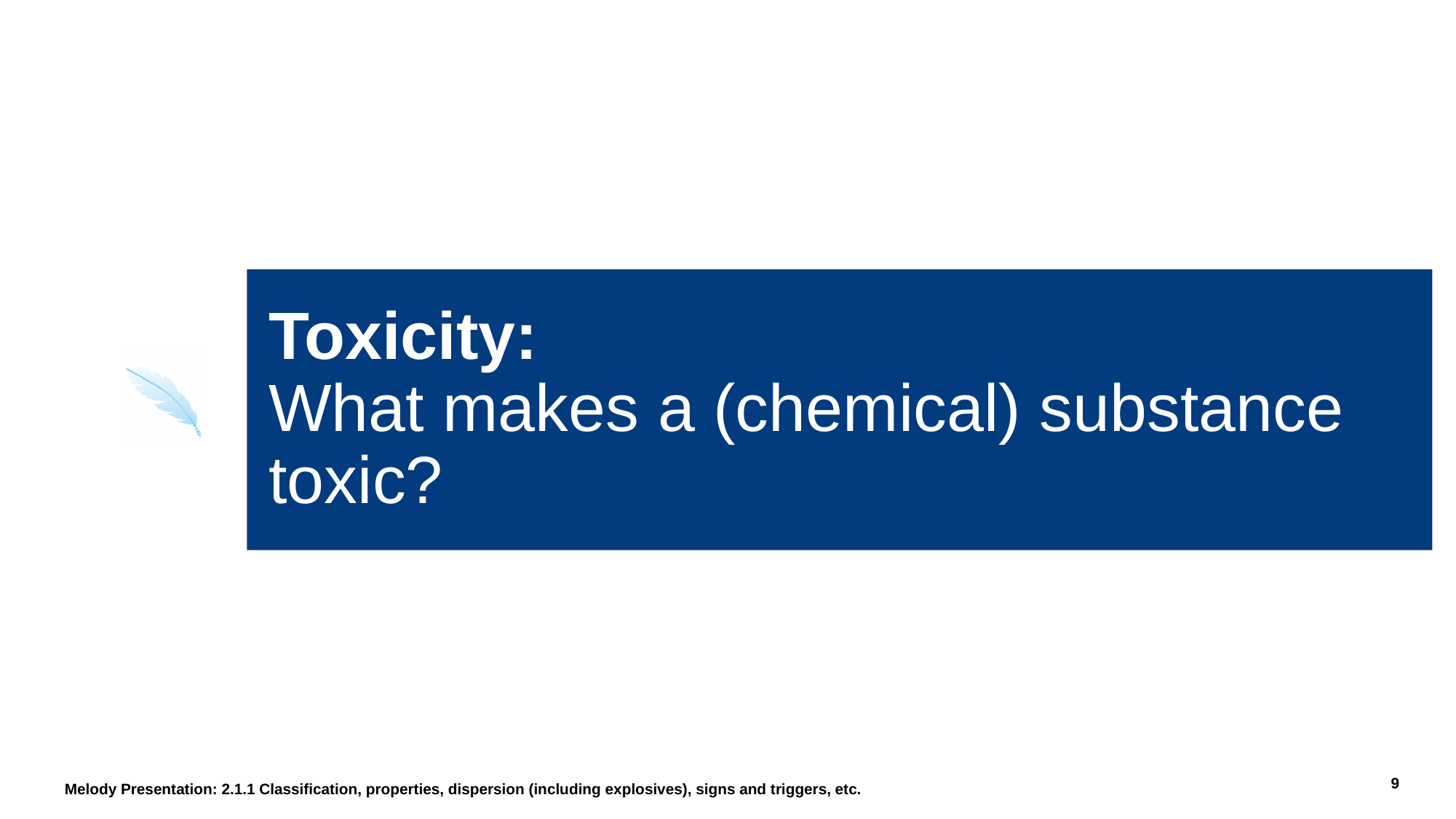

# Toxicity: What makes a (chemical) substance toxic?
Melody Presentation: 2.1.1 Classification, properties, dispersion (including explosives), signs and triggers, etc.
9